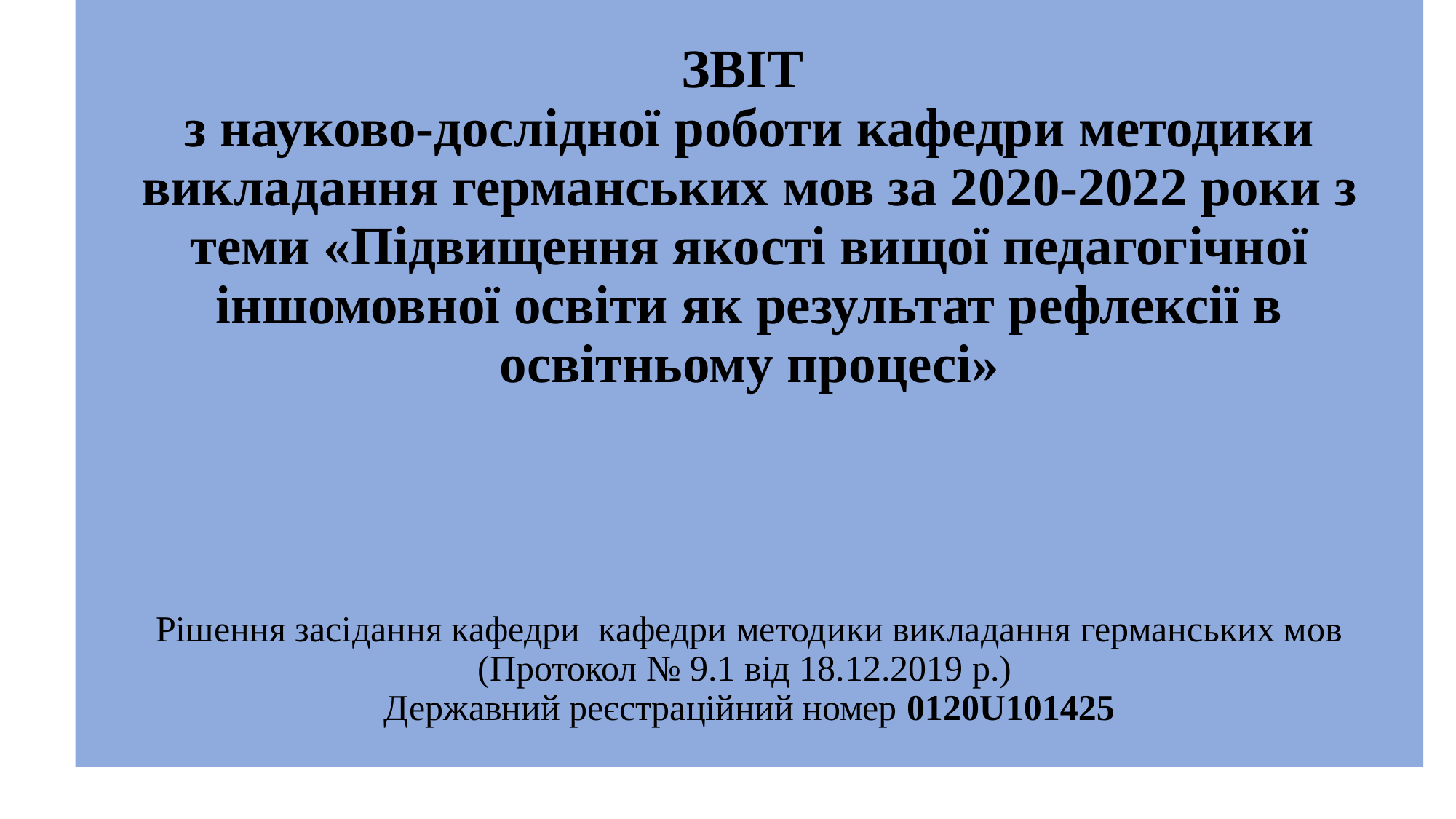

# ЗВІТ з науково-дослідної роботи кафедри методики викладання германських мов за 2020-2022 роки з теми «Підвищення якості вищої педагогічної іншомовної освіти як результат рефлексії в освітньому процесі» Рішення засідання кафедри  кафедри методики викладання германських мов (Протокол № 9.1 від 18.12.2019 р.) Державний реєстраційний номер 0120U101425